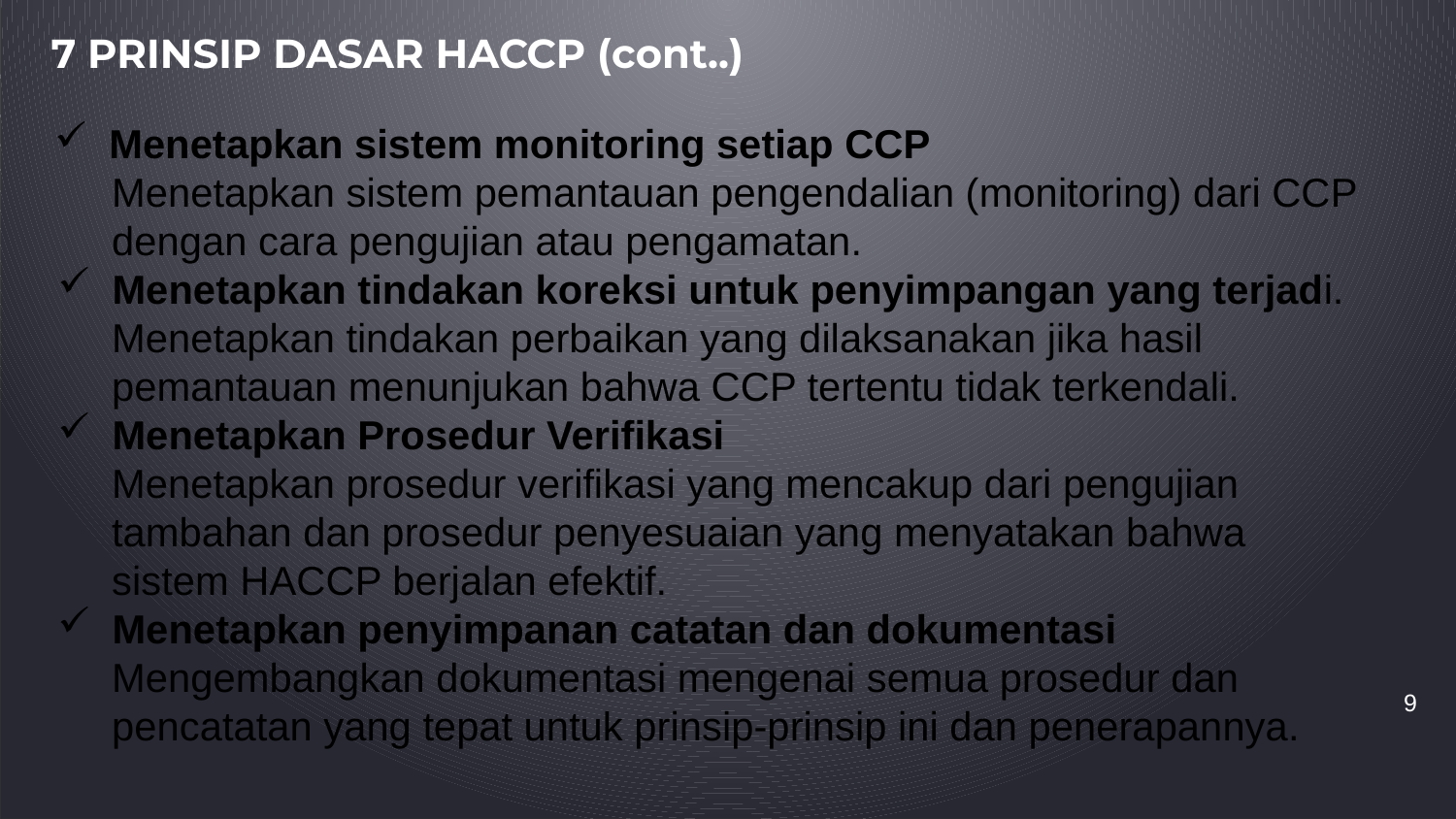

7 PRINSIP DASAR HACCP (cont..)
Menetapkan sistem monitoring setiap CCP
Menetapkan sistem pemantauan pengendalian (monitoring) dari CCP dengan cara pengujian atau pengamatan.
Menetapkan tindakan koreksi untuk penyimpangan yang terjadi.
Menetapkan tindakan perbaikan yang dilaksanakan jika hasil pemantauan menunjukan bahwa CCP tertentu tidak terkendali.
Menetapkan Prosedur Verifikasi
Menetapkan prosedur verifikasi yang mencakup dari pengujian tambahan dan prosedur penyesuaian yang menyatakan bahwa sistem HACCP berjalan efektif.
Menetapkan penyimpanan catatan dan dokumentasi
Mengembangkan dokumentasi mengenai semua prosedur dan pencatatan yang tepat untuk prinsip-prinsip ini dan penerapannya.

9